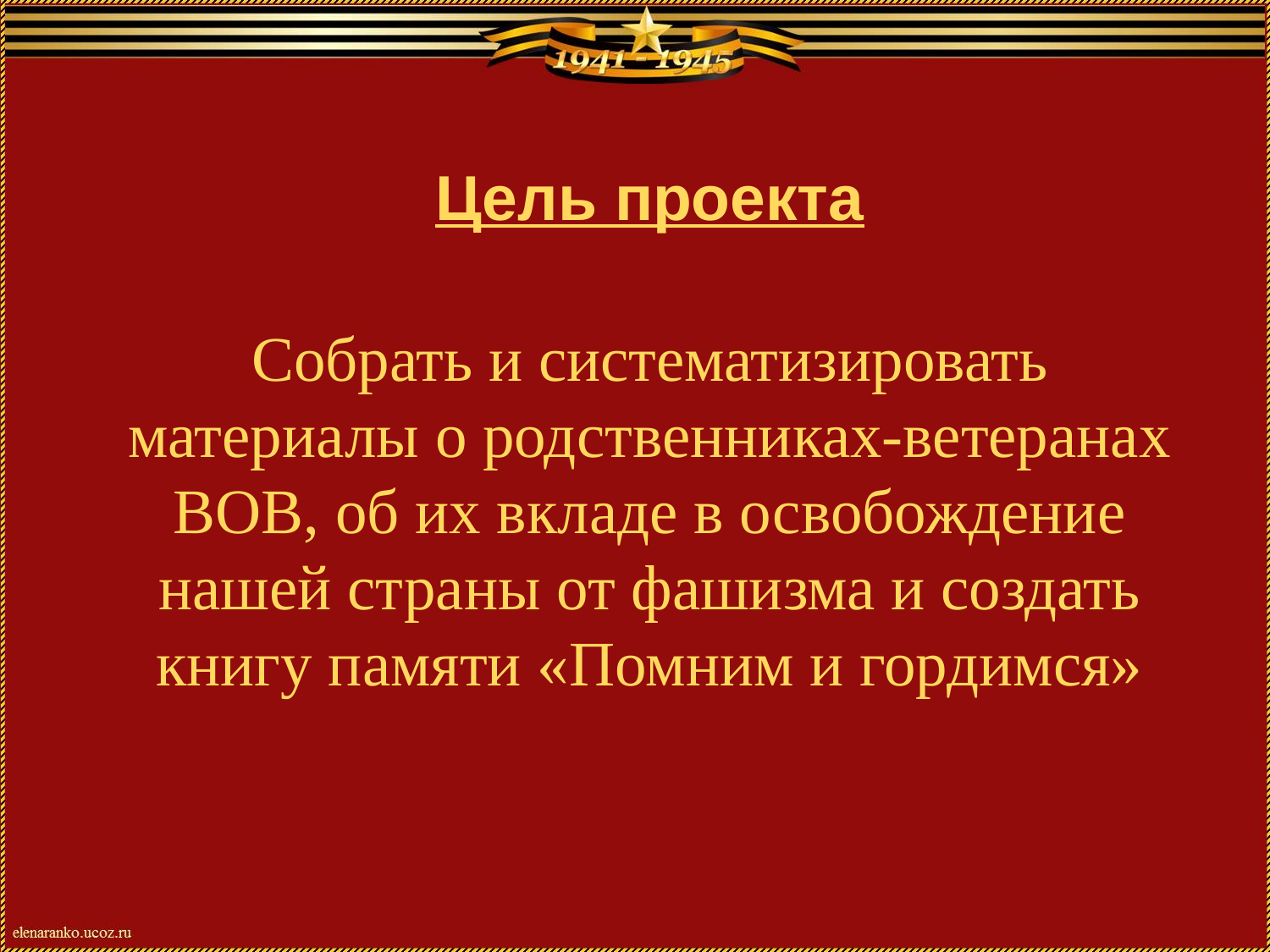

Цель проекта

Собрать и систематизировать материалы о родственниках-ветеранах ВОВ, об их вкладе в освобождение нашей страны от фашизма и создать книгу памяти «Помним и гордимся»